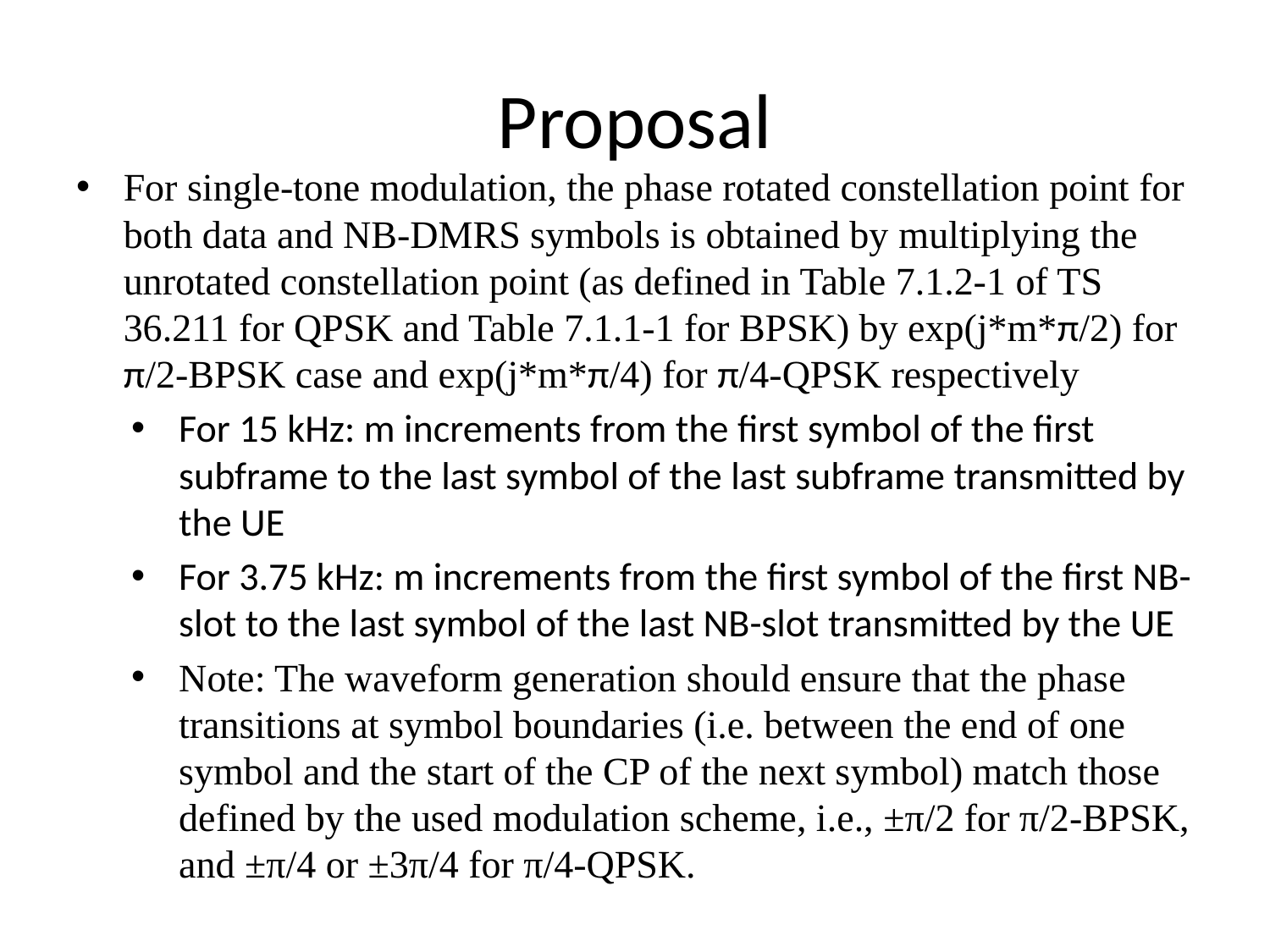

# Proposal
For single-tone modulation, the phase rotated constellation point for both data and NB-DMRS symbols is obtained by multiplying the unrotated constellation point (as defined in Table 7.1.2-1 of TS 36.211 for QPSK and Table 7.1.1-1 for BPSK) by exp(j*m*π/2) for π/2-BPSK case and exp(j*m*π/4) for π/4-QPSK respectively
For 15 kHz: m increments from the first symbol of the first subframe to the last symbol of the last subframe transmitted by the UE
For 3.75 kHz: m increments from the first symbol of the first NB-slot to the last symbol of the last NB-slot transmitted by the UE
Note: The waveform generation should ensure that the phase transitions at symbol boundaries (i.e. between the end of one symbol and the start of the CP of the next symbol) match those defined by the used modulation scheme, i.e., ±π/2 for π/2-BPSK, and ±π/4 or ±3π/4 for π/4-QPSK.